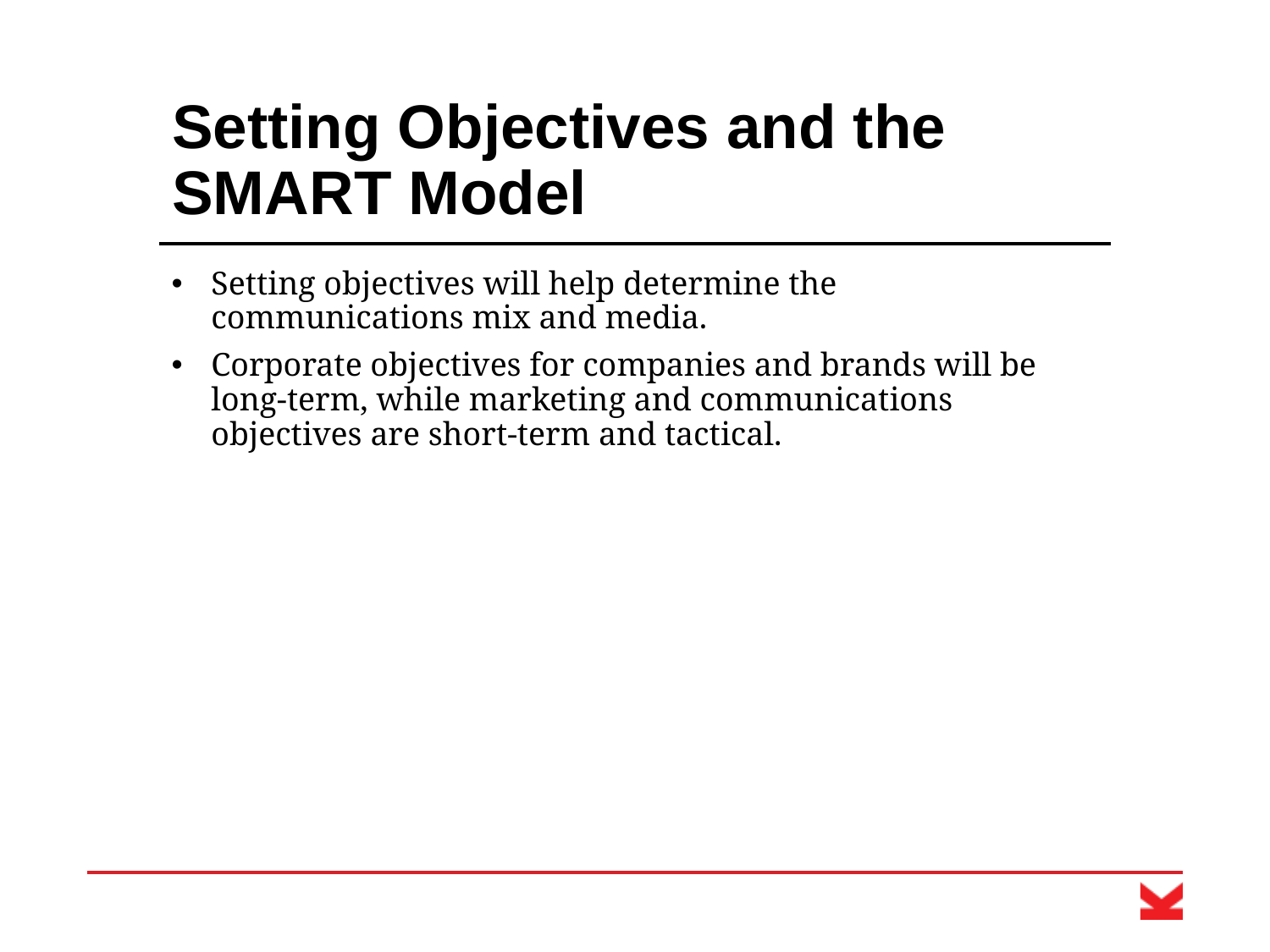

# Setting Objectives and the SMART Model
Setting objectives will help determine the communications mix and media.
Corporate objectives for companies and brands will be long-term, while marketing and communications objectives are short-term and tactical.